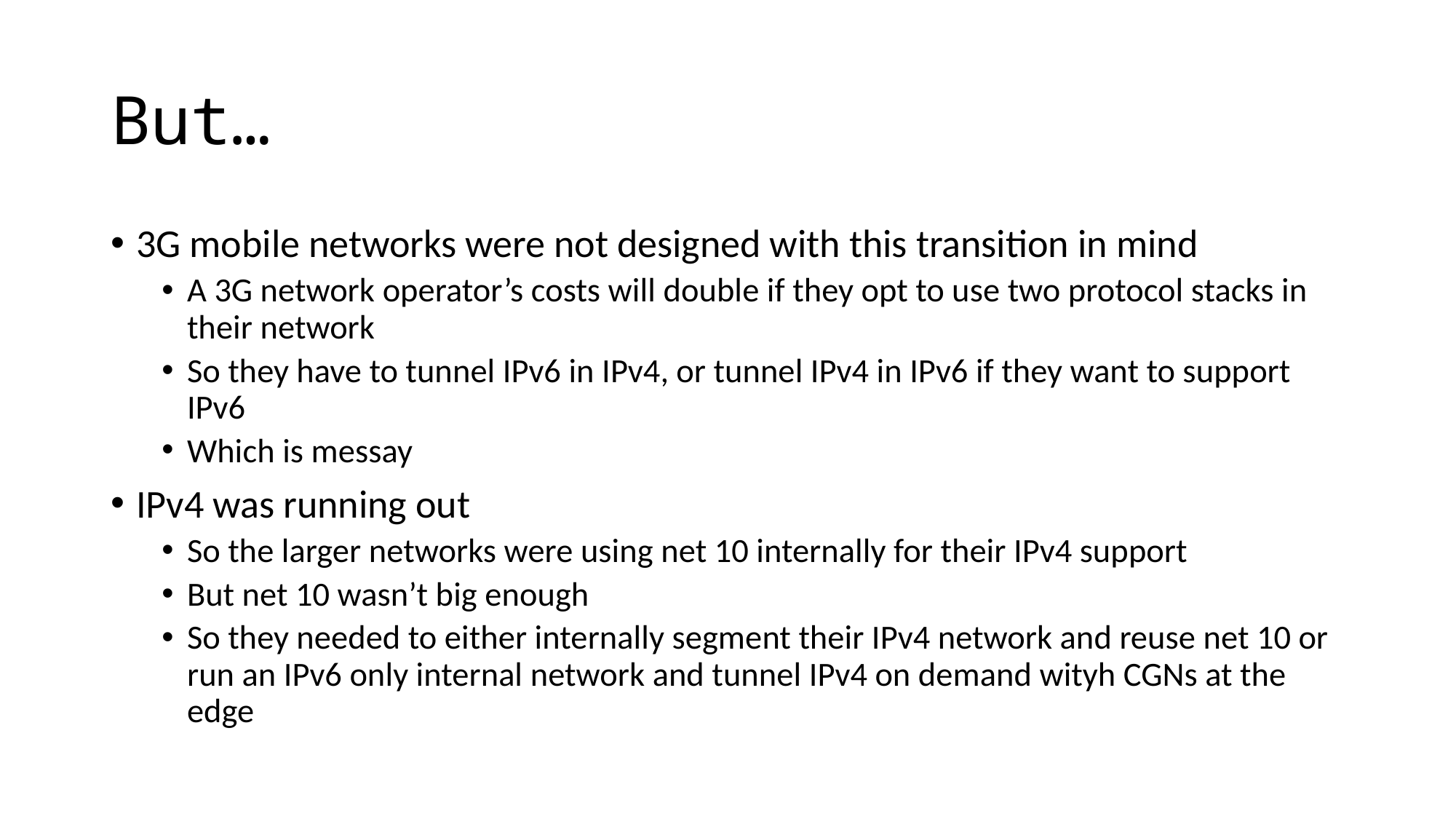

# But…
3G mobile networks were not designed with this transition in mind
A 3G network operator’s costs will double if they opt to use two protocol stacks in their network
So they have to tunnel IPv6 in IPv4, or tunnel IPv4 in IPv6 if they want to support IPv6
Which is messay
IPv4 was running out
So the larger networks were using net 10 internally for their IPv4 support
But net 10 wasn’t big enough
So they needed to either internally segment their IPv4 network and reuse net 10 or run an IPv6 only internal network and tunnel IPv4 on demand wityh CGNs at the edge